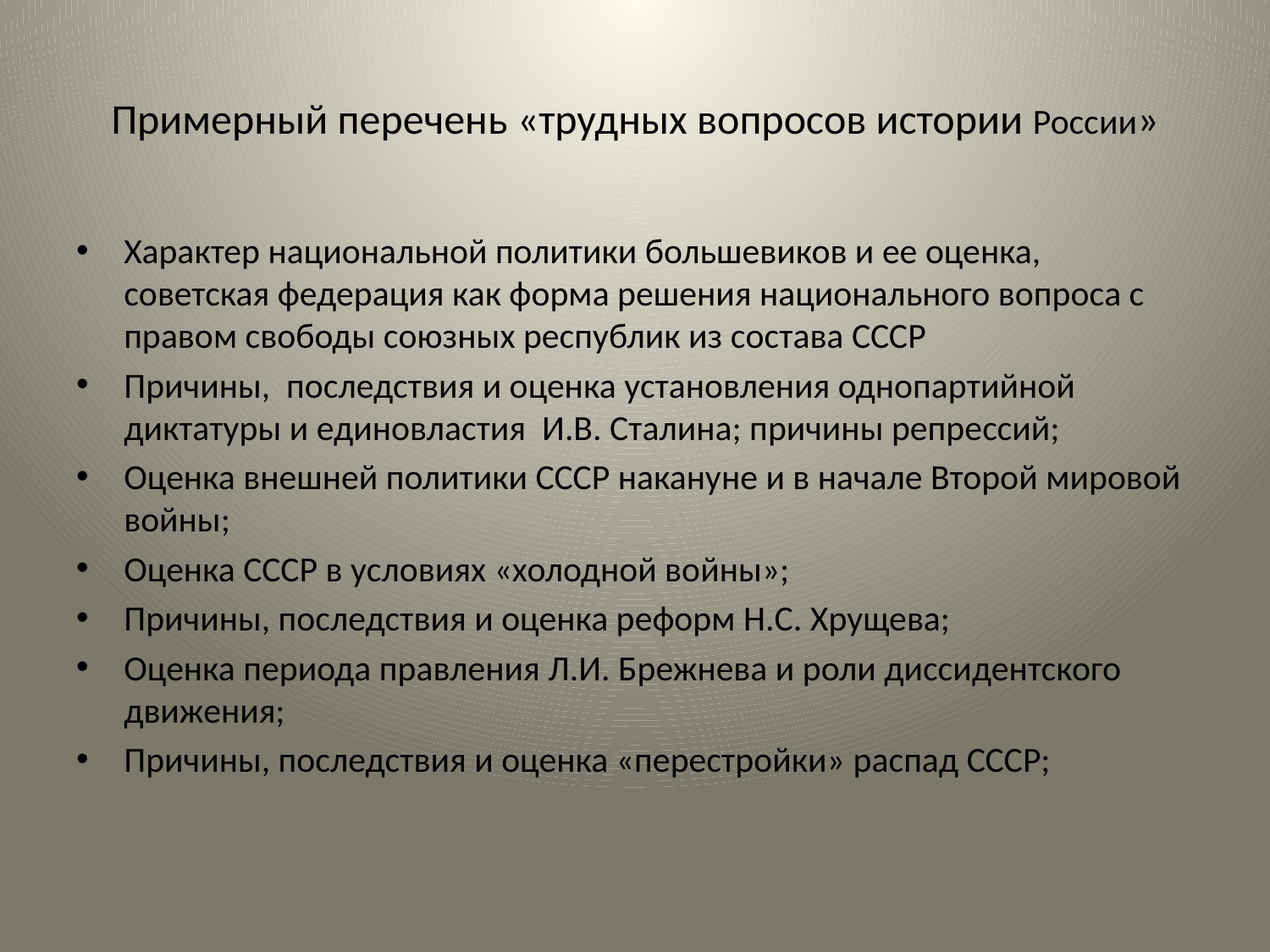

# Примерный перечень «трудных вопросов истории России»
Характер национальной политики большевиков и ее оценка, советская федерация как форма решения национального вопроса с правом свободы союзных республик из состава СССР
Причины,  последствия и оценка установления однопартийной диктатуры и единовластия  И.В. Сталина; причины репрессий;
Оценка внешней политики СССР накануне и в начале Второй мировой войны;
Оценка СССР в условиях «холодной войны»;
Причины, последствия и оценка реформ Н.С. Хрущева;
Оценка периода правления Л.И. Брежнева и роли диссидентского движения;
Причины, последствия и оценка «перестройки» распад СССР;